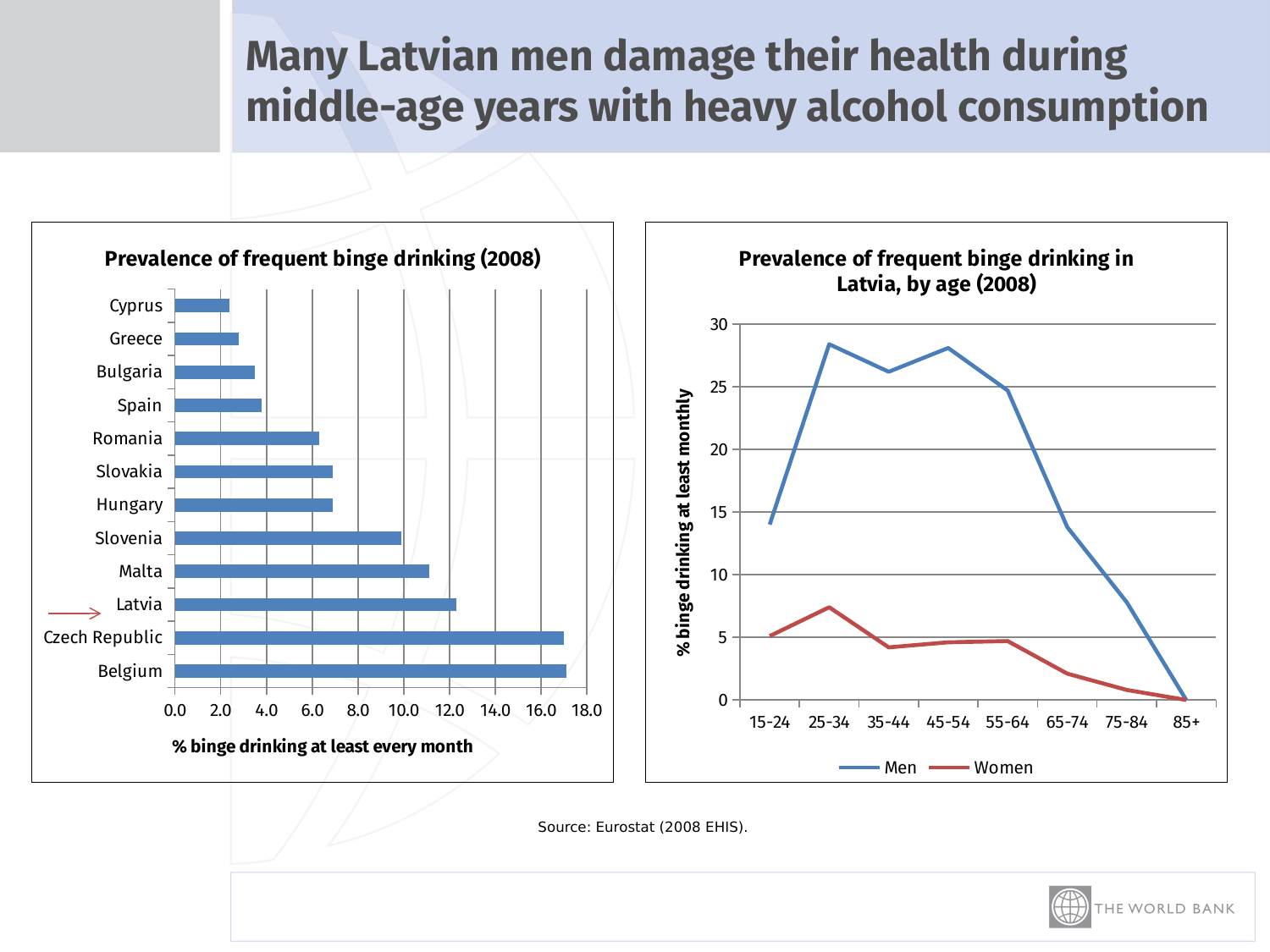

# Many Latvian men damage their health during middle-age years with heavy alcohol consumption

### Chart: Prevalence of frequent binge drinking (2008)

| Category |  |
|---|---|
| Belgium | 17.1 |
| Czech Republic | 17.0 |
| Latvia | 12.299999999999999 |
| Malta | 11.1 |
| Slovenia | 9.9 |
| Hungary | 6.9 |
| Slovakia | 6.9 |
| Romania | 6.3 |
| Spain | 3.8 |
| Bulgaria | 3.5 |
| Greece | 2.8 |
| Cyprus | 2.4 |

### Chart: Prevalence of frequent binge drinking in Latvia, by age (2008)

| Category | Men | Women |
|---|---|---|
| 15-24 | 14.0 | 5.1 |
| 25-34 | 28.4 | 7.4 |
| 35-44 | 26.2 | 4.2 |
| 45-54 | 28.1 | 4.6 |
| 55-64 | 24.7 | 4.7 |
| 65-74 | 13.8 | 2.1 |
| 75-84 | 7.8 | 0.8 |
| 85+ | 0.0 | 0.0 |
Source: Eurostat (2008 EHIS).